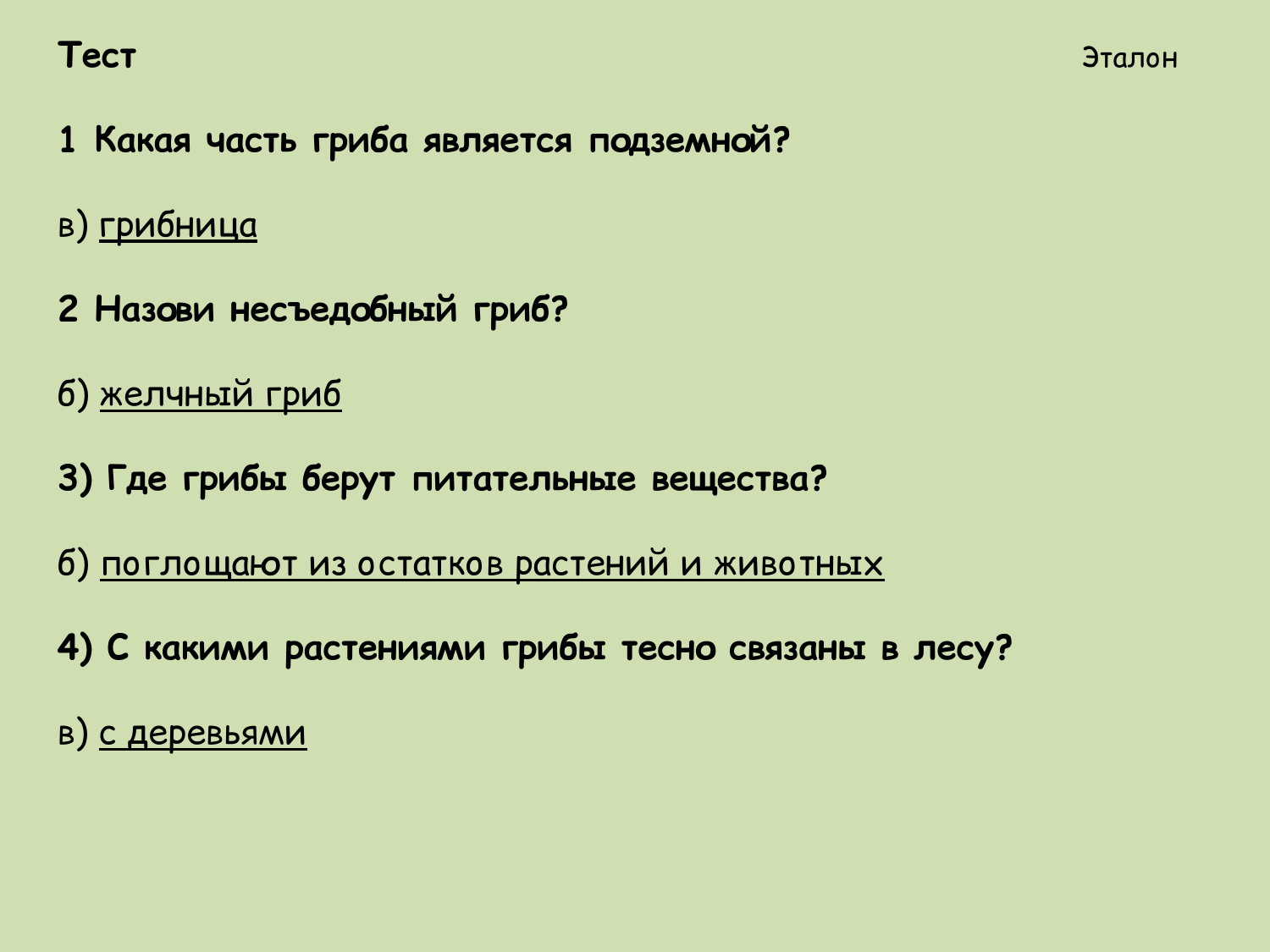

Тест                                                              Эталон

1 Какая часть гриба является подземной?

в) грибница

2 Назови несъедобный гриб?

б) желчный гриб

3) Где грибы берут питательные вещества?

б) поглощают из остатков растений и животных

4) С какими растениями грибы тесно связаны в лесу?

в) с деревьями